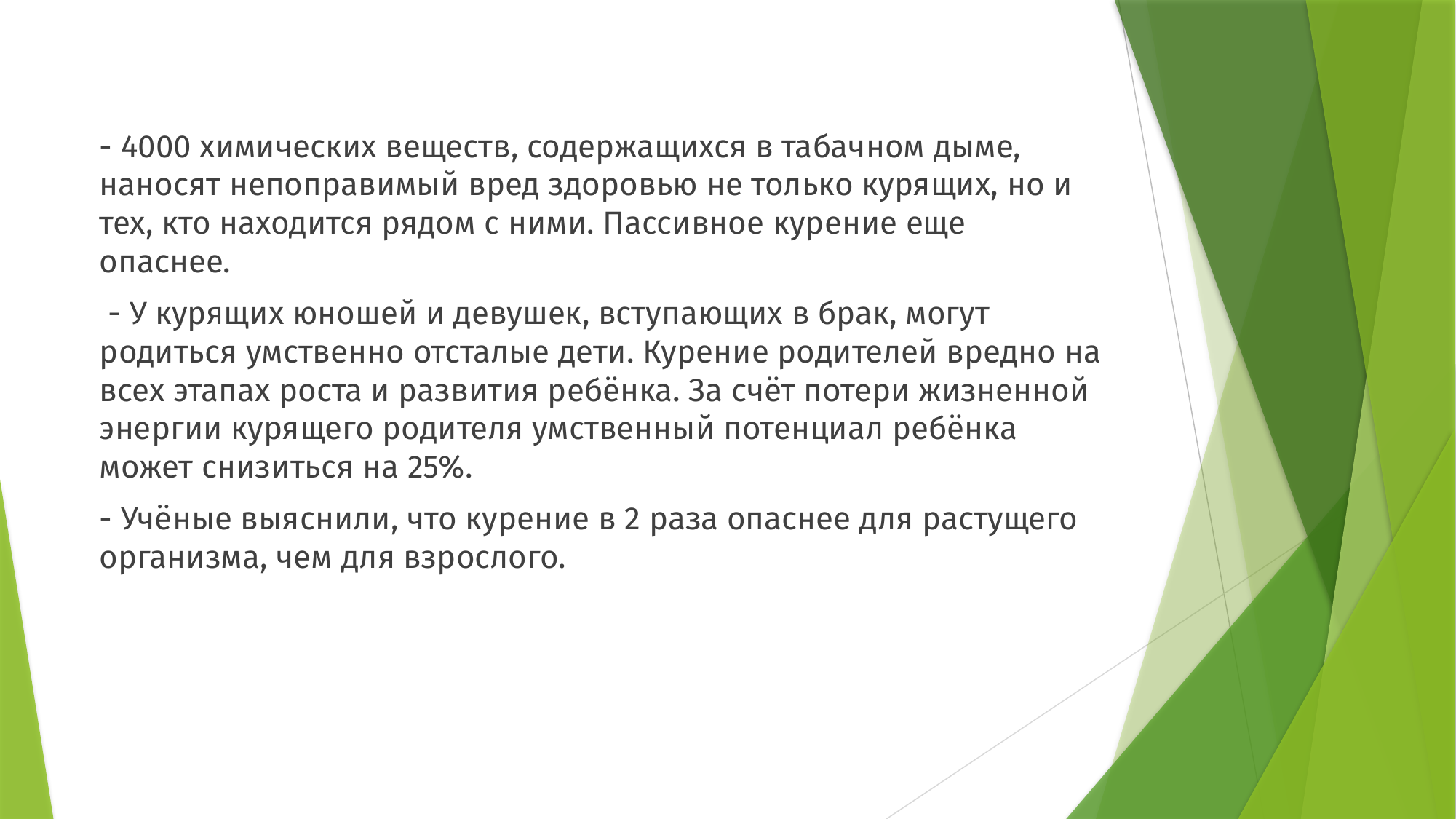

- 4000 химических веществ, содержащихся в табачном дыме, наносят непоправимый вред здоровью не только курящих, но и тех, кто находится рядом с ними. Пассивное курение еще опаснее.
 - У курящих юношей и девушек, вступающих в брак, могут родиться умственно отсталые дети. Курение родителей вредно на всех этапах роста и развития ребёнка. За счёт потери жизненной энергии курящего родителя умственный потенциал ребёнка может снизиться на 25%.
- Учёные выяснили, что курение в 2 раза опаснее для растущего организма, чем для взрослого.